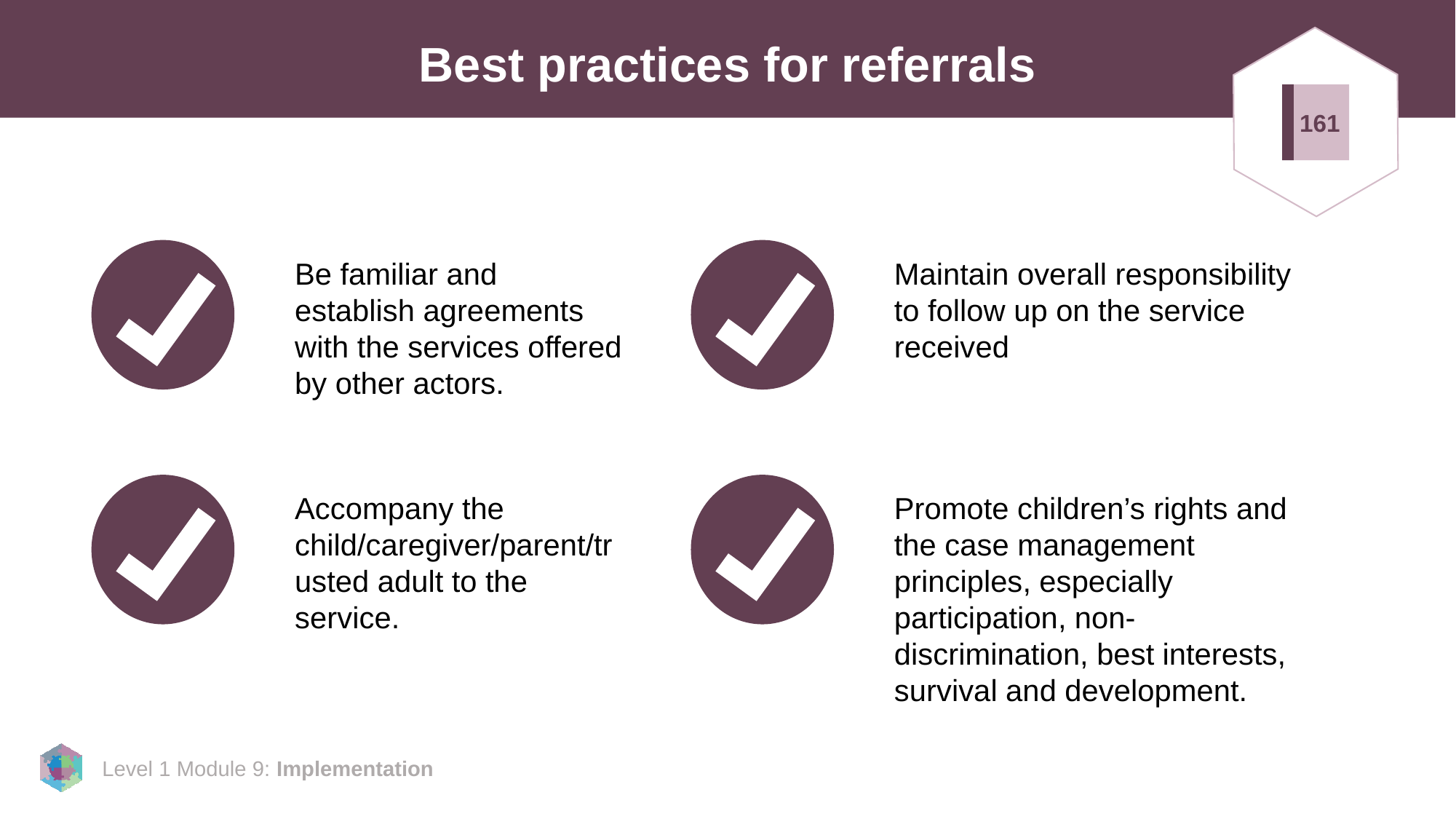

# Best practices for referrals

161

Be familiar and establish agreements with the services offered by other actors.
Maintain overall responsibility to follow up on the service received

Accompany the child/caregiver/parent/trusted adult to the service.
Promote children’s rights and the case management principles, especially participation, non-discrimination, best interests, survival and development.